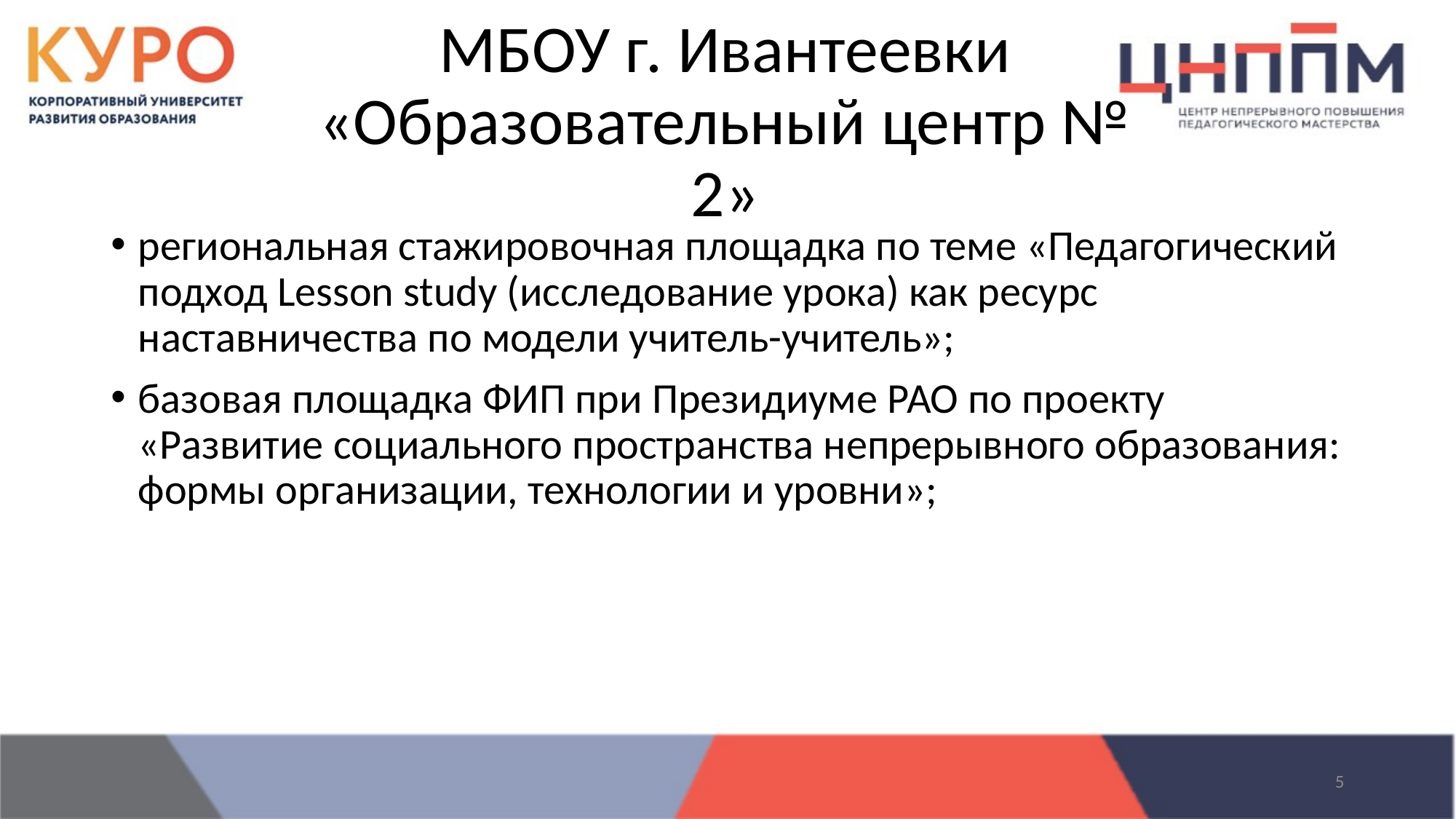

# МБОУ г. Ивантеевки «Образовательный центр № 2»
региональная стажировочная площадка по теме «Педагогический подход Lesson study (исследование урока) как ресурс наставничества по модели учитель-учитель»;
базовая площадка ФИП при Президиуме РАО по проекту «Развитие социального пространства непрерывного образования: формы организации, технологии и уровни»;
5